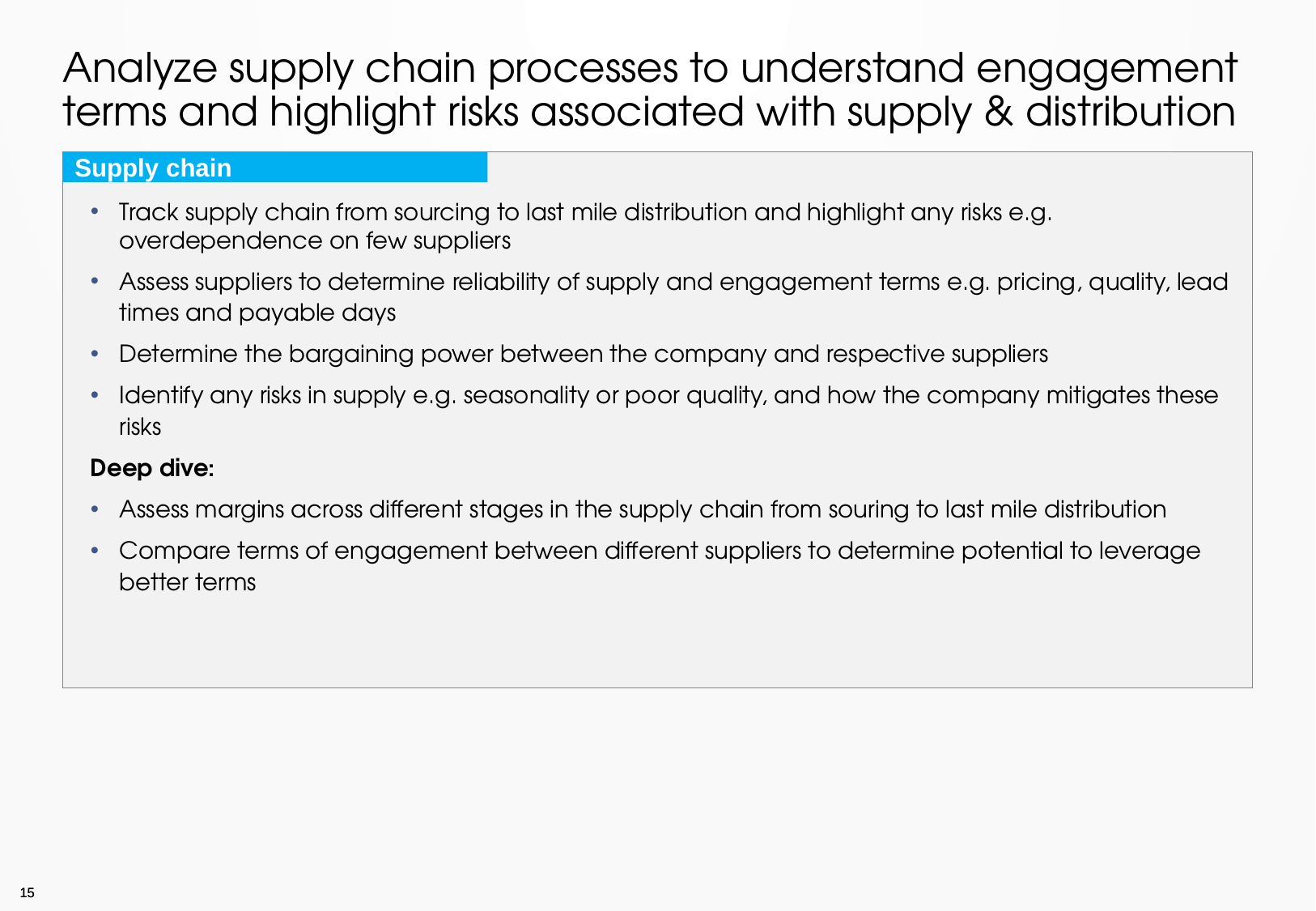

# Analyze supply chain processes to understand engagement terms and highlight risks associated with supply & distribution

Track supply chain from sourcing to last mile distribution and highlight any risks e.g. overdependence on few suppliers
Assess suppliers to determine reliability of supply and engagement terms e.g. pricing, quality, lead times and payable days
Determine the bargaining power between the company and respective suppliers
Identify any risks in supply e.g. seasonality or poor quality, and how the company mitigates these risks
Deep dive:
Assess margins across different stages in the supply chain from souring to last mile distribution
Compare terms of engagement between different suppliers to determine potential to leverage better terms

Supply chain

15